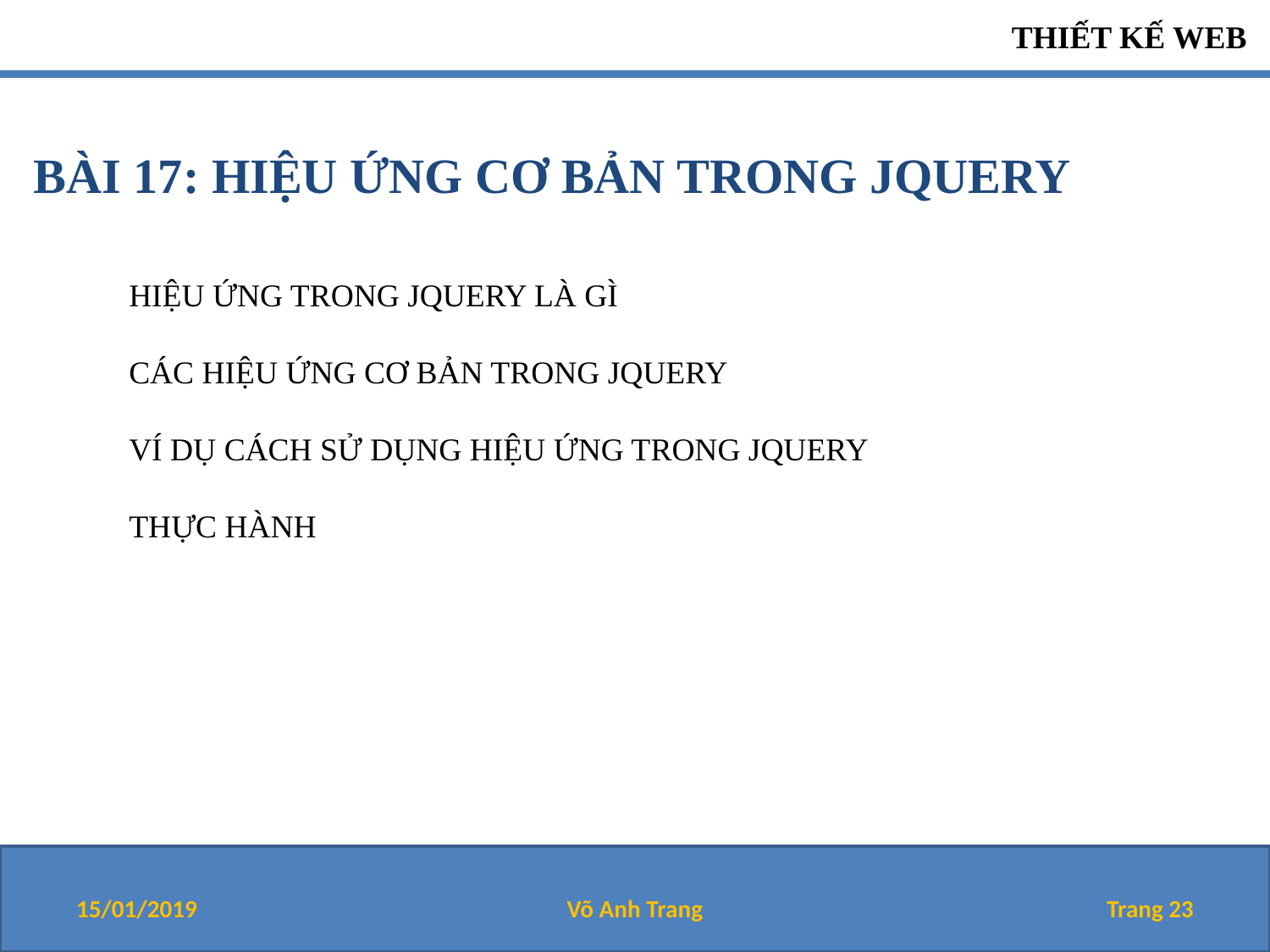

BÀI 17: HIỆU ỨNG CƠ BẢN TRONG JQUERY
HIỆU ỨNG TRONG JQUERY LÀ GÌ
CÁC HIỆU ỨNG CƠ BẢN TRONG JQUERY
VÍ DỤ CÁCH SỬ DỤNG HIỆU ỨNG TRONG JQUERY
THỰC HÀNH
15/01/2019
Võ Anh Trang
Trang 23